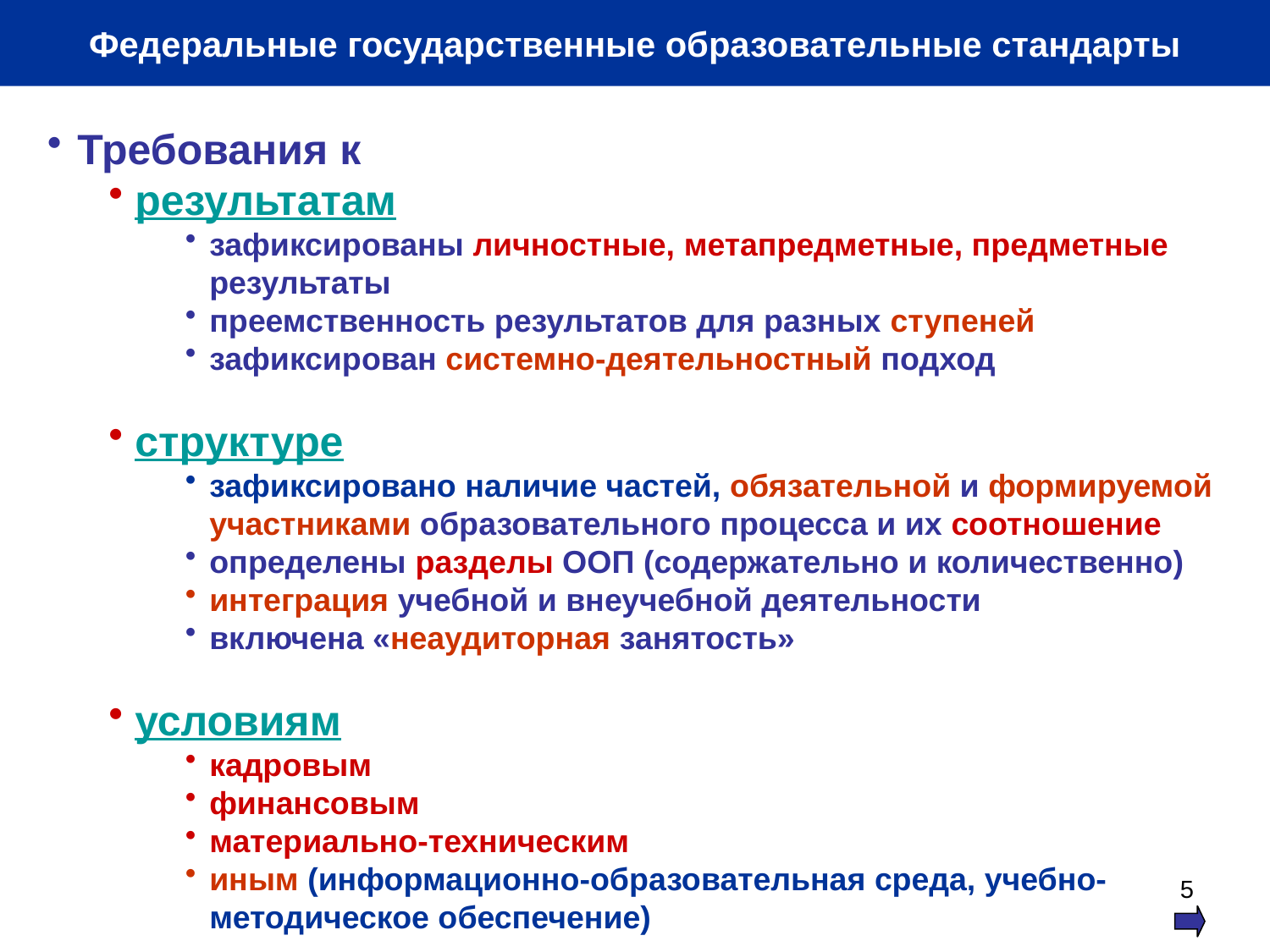

Федеральные государственные образовательные стандарты
Требования к
результатам
зафиксированы личностные, метапредметные, предметные результаты
преемственность результатов для разных ступеней
зафиксирован системно-деятельностный подход

структуре
зафиксировано наличие частей, обязательной и формируемой участниками образовательного процесса и их соотношение
определены разделы ООП (содержательно и количественно)
интеграция учебной и внеучебной деятельности
включена «неаудиторная занятость»

условиям
кадровым
финансовым
материально-техническим
иным (информационно-образовательная среда, учебно-методическое обеспечение)
5